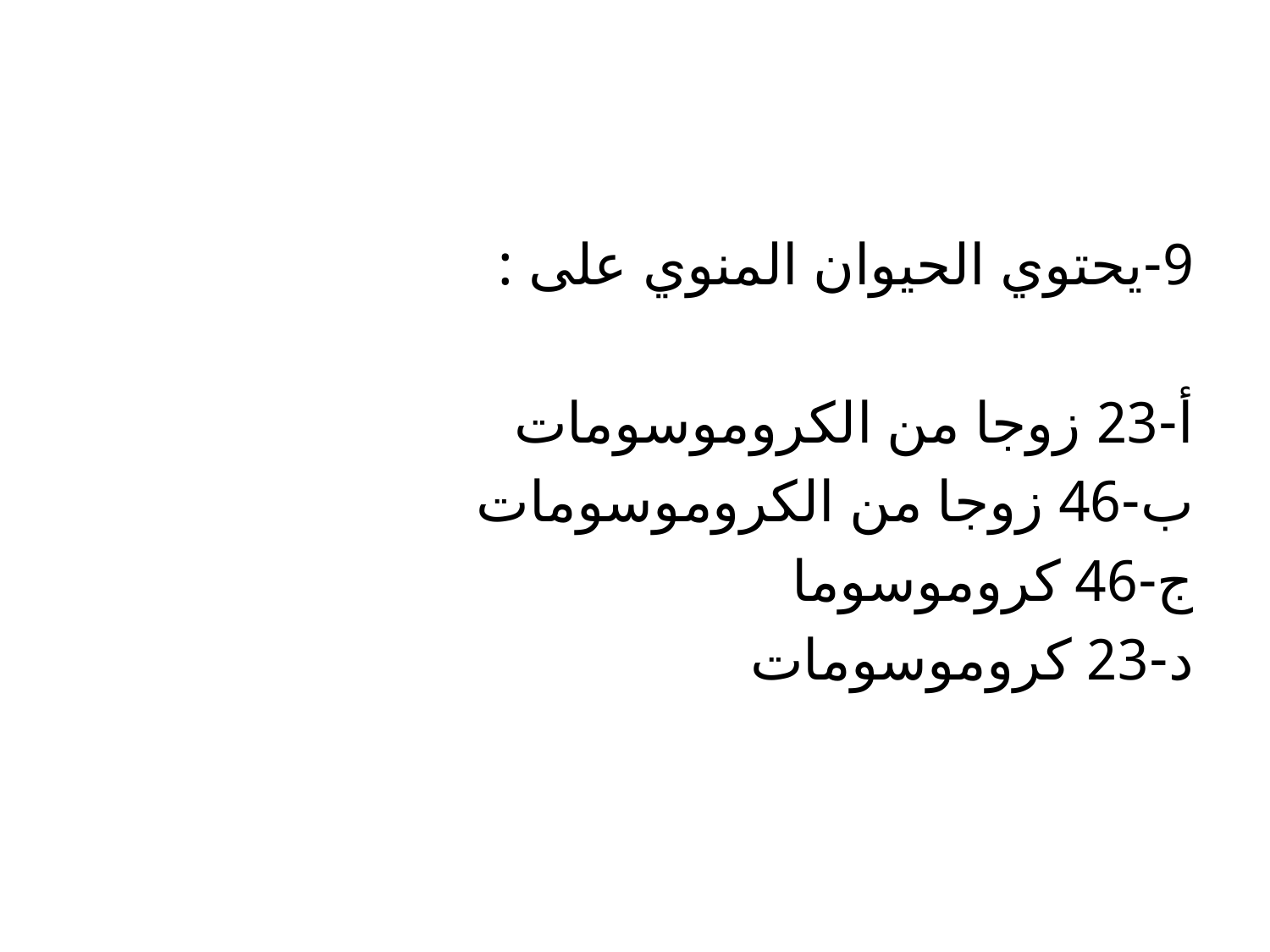

9-يحتوي الحيوان المنوي على :

أ-23 زوجا من الكروموسومات
ب-46 زوجا من الكروموسومات
ج-46 كروموسوما
د-23 كروموسومات